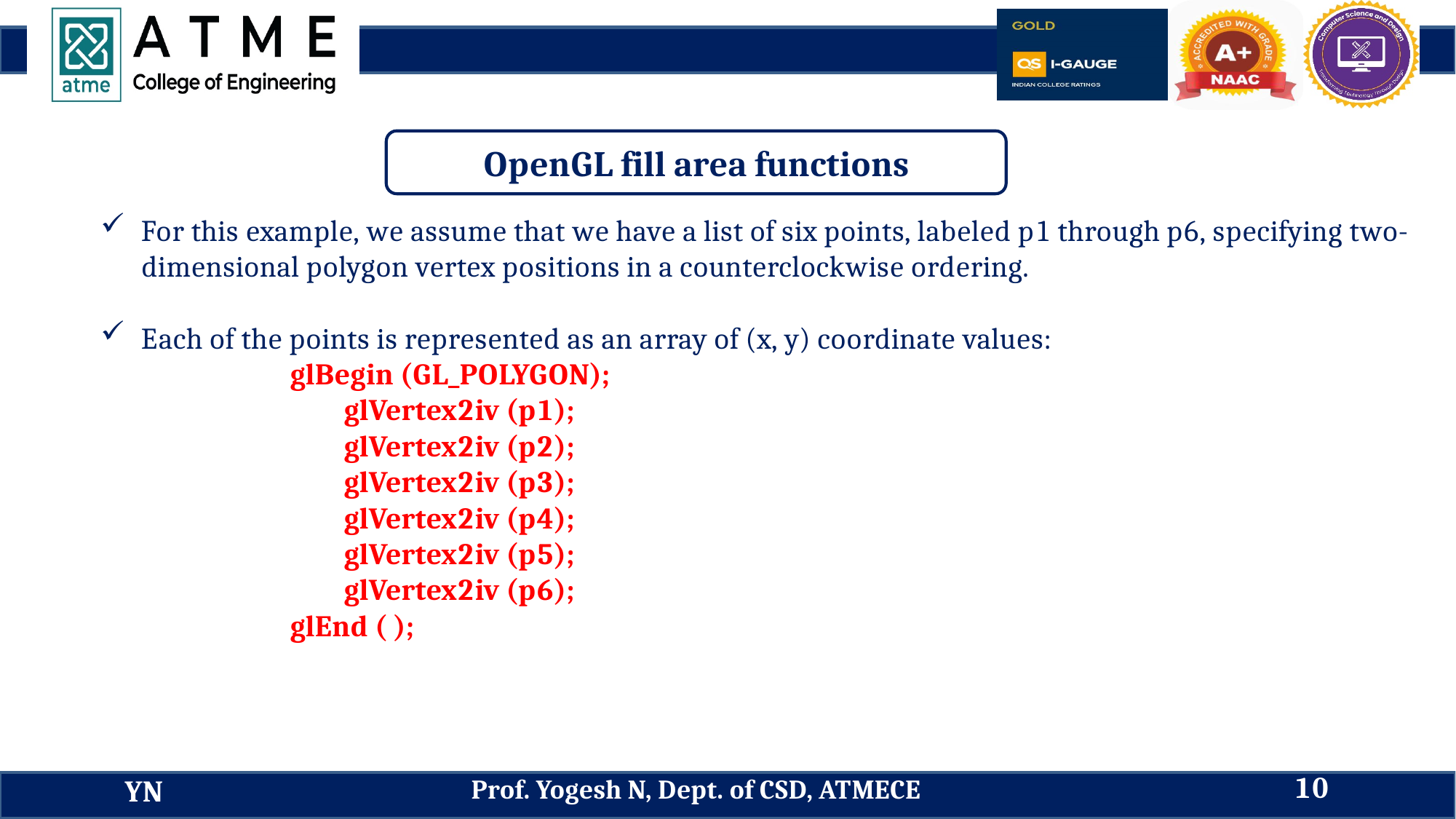

OpenGL fill area functions
For this example, we assume that we have a list of six points, labeled p1 through p6, specifying two-dimensional polygon vertex positions in a counterclockwise ordering.

Each of the points is represented as an array of (x, y) coordinate values:
glBegin (GL_POLYGON);
glVertex2iv (p1);
glVertex2iv (p2);
glVertex2iv (p3);
glVertex2iv (p4);
glVertex2iv (p5);
glVertex2iv (p6);
glEnd ( );
10
Prof. Yogesh N, Dept. of CSD, ATMECE
YN